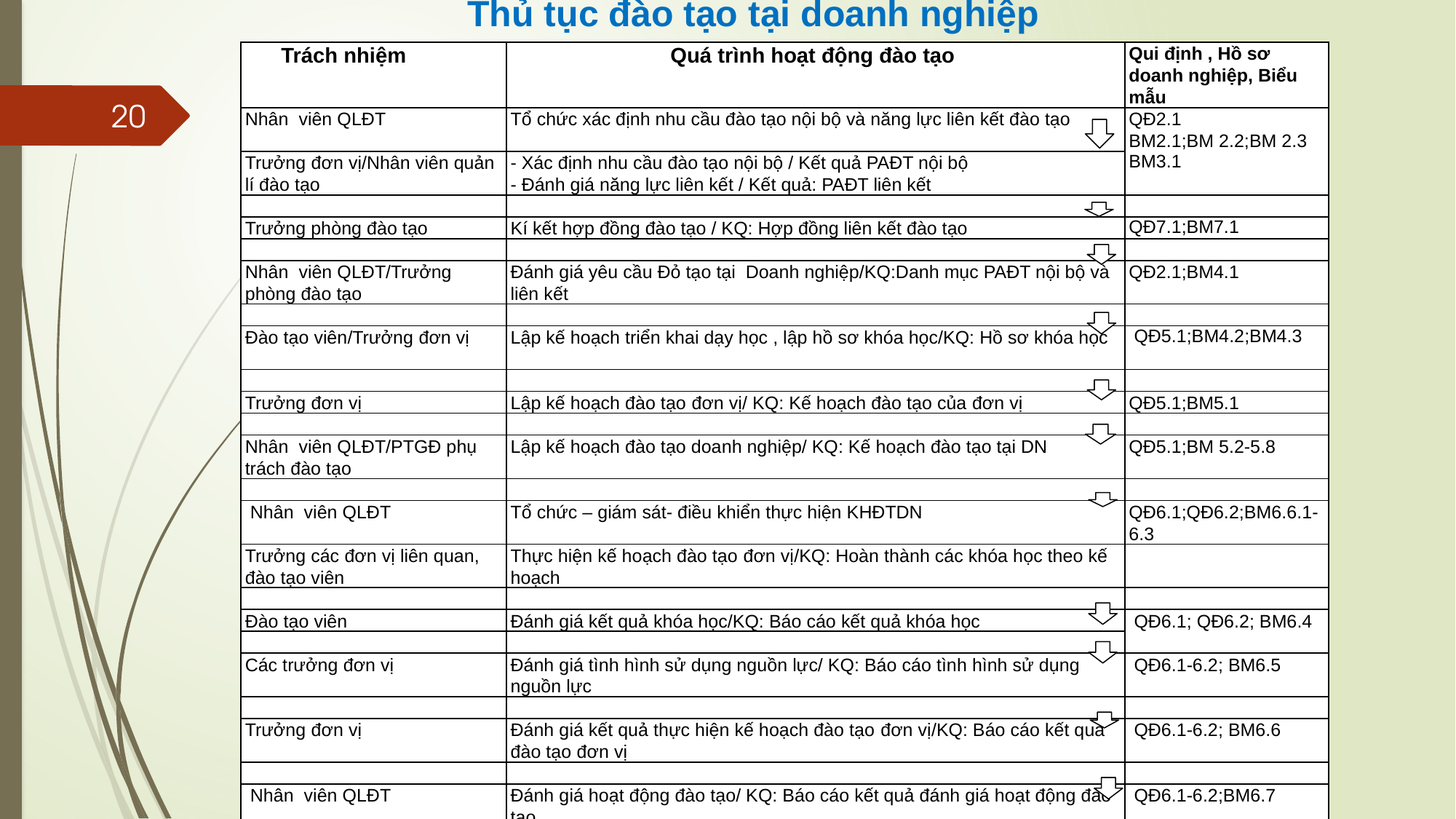

Thủ tục đào tạo tại doanh nghiệp
| Trách nhiệm | Quá trình hoạt động đào tạo | Qui định , Hồ sơ doanh nghiệp, Biểu mẫu |
| --- | --- | --- |
| Nhân viên QLĐT | Tổ chức xác định nhu cầu đào tạo nội bộ và năng lực liên kết đào tạo | QĐ2.1 BM2.1;BM 2.2;BM 2.3 BM3.1 |
| Trưởng đơn vị/Nhân viên quản lí đào tạo | - Xác định nhu cầu đào tạo nội bộ / Kết quả PAĐT nội bộ - Đánh giá năng lực liên kết / Kết quả: PAĐT liên kết |  |
|  |  |  |
| Trưởng phòng đào tạo | Kí kết hợp đồng đào tạo / KQ: Hợp đồng liên kết đào tạo | QĐ7.1;BM7.1 |
|  |  |  |
| Nhân viên QLĐT/Trưởng phòng đào tạo | Đánh giá yêu cầu Đỏ tạo tại Doanh nghiệp/KQ:Danh mục PAĐT nội bộ và liên kết | QĐ2.1;BM4.1 |
|  |  |  |
| Đào tạo viên/Trưởng đơn vị | Lập kế hoạch triển khai dạy học , lập hồ sơ khóa học/KQ: Hồ sơ khóa học | QĐ5.1;BM4.2;BM4.3 |
|  |  |  |
| Trưởng đơn vị | Lập kế hoạch đào tạo đơn vị/ KQ: Kế hoạch đào tạo của đơn vị | QĐ5.1;BM5.1 |
|  |  |  |
| Nhân viên QLĐT/PTGĐ phụ trách đào tạo | Lập kế hoạch đào tạo doanh nghiệp/ KQ: Kế hoạch đào tạo tại DN | QĐ5.1;BM 5.2-5.8 |
|  |  |  |
| Nhân viên QLĐT | Tổ chức – giám sát- điều khiển thực hiện KHĐTDN | QĐ6.1;QĐ6.2;BM6.6.1-6.3 |
| Trưởng các đơn vị liên quan, đào tạo viên | Thực hiện kế hoạch đào tạo đơn vị/KQ: Hoàn thành các khóa học theo kế hoạch |  |
|  |  |  |
| Đào tạo viên | Đánh giá kết quả khóa học/KQ: Báo cáo kết quả khóa học | QĐ6.1; QĐ6.2; BM6.4 |
|  |  |  |
| Các trưởng đơn vị | Đánh giá tình hình sử dụng nguồn lực/ KQ: Báo cáo tình hình sử dụng nguồn lực | QĐ6.1-6.2; BM6.5 |
|  |  |  |
| Trưởng đơn vị | Đánh giá kết quả thực hiện kế hoạch đào tạo đơn vị/KQ: Báo cáo kết quả đào tạo đơn vị | QĐ6.1-6.2; BM6.6 |
|  |  |  |
| Nhân viên QLĐT | Đánh giá hoạt động đào tạo/ KQ: Báo cáo kết quả đánh giá hoạt động đào tạo | QĐ6.1-6.2;BM6.7 |
20

LU06-Phát triển nhân lực & hệ thống đào tạo của doanh nghiệp